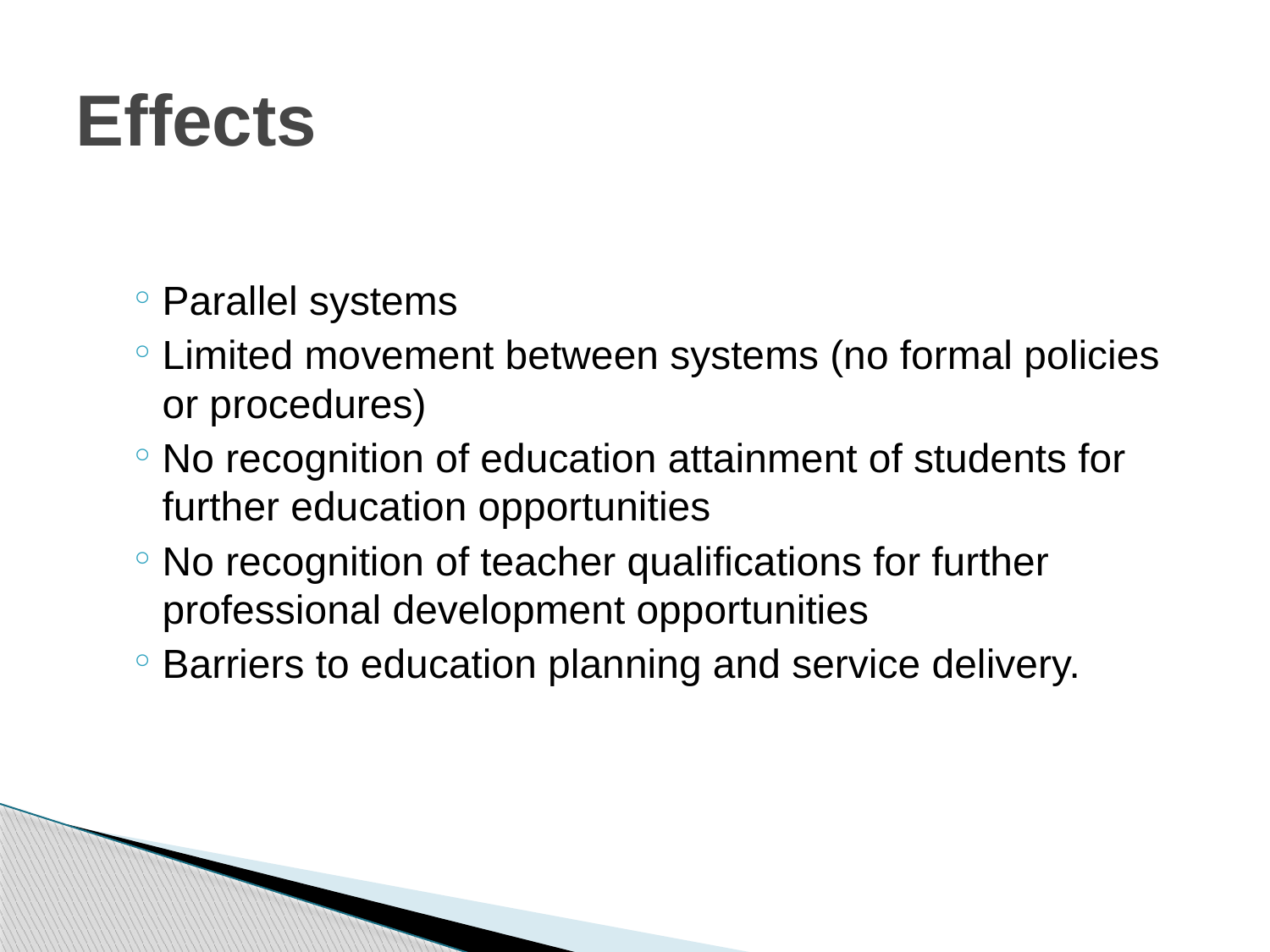

# Effects

Parallel systems
Limited movement between systems (no formal policies or procedures)
No recognition of education attainment of students for further education opportunities
No recognition of teacher qualifications for further professional development opportunities
Barriers to education planning and service delivery.